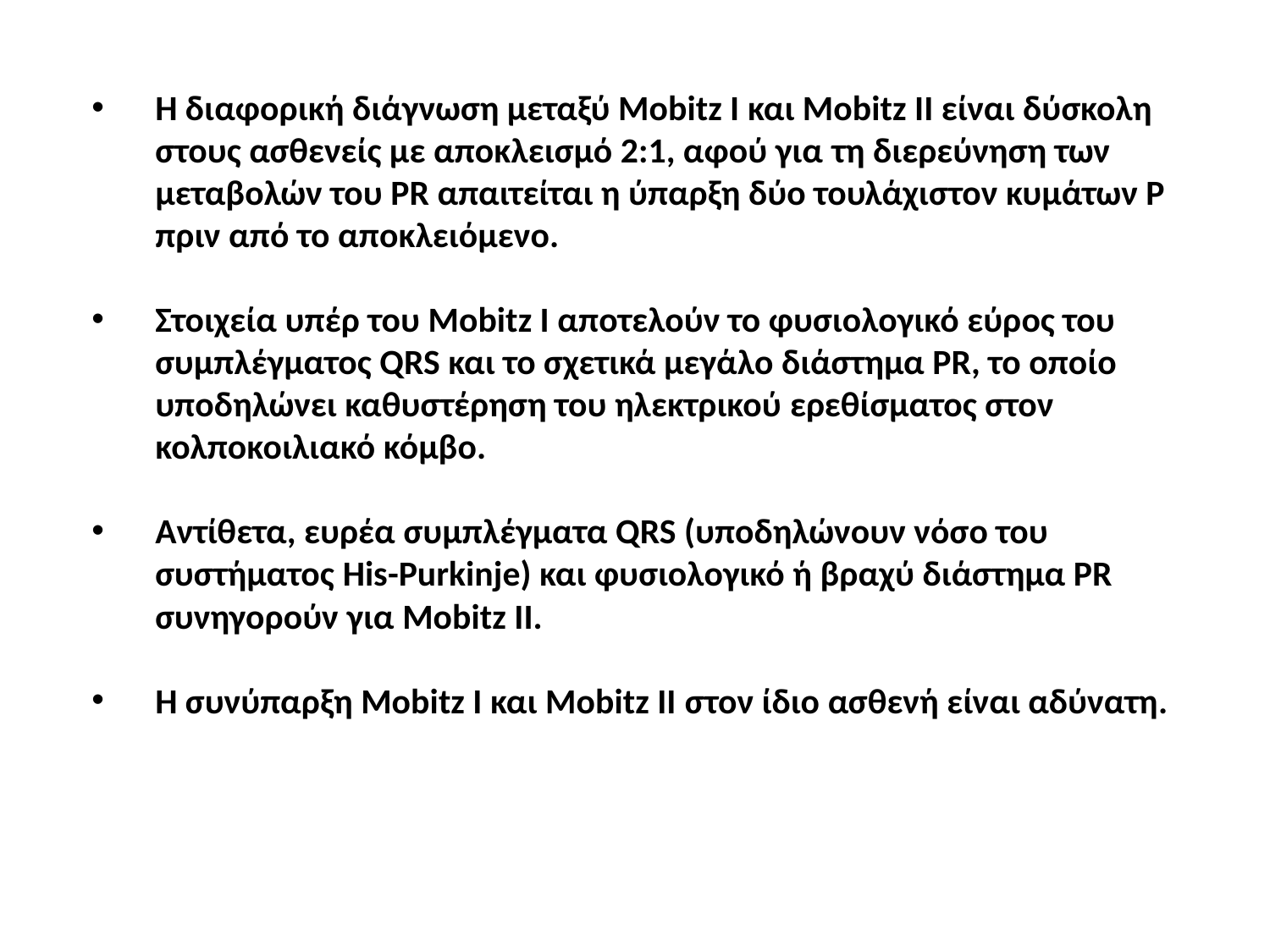

Η διαφορική διάγνωση μεταξύ Mobitz I και Mobitz II είναι δύσκολη στους ασθενείς με αποκλεισμό 2:1, αφού για τη διερεύνηση των μεταβολών του PR απαιτείται η ύπαρξη δύο τουλάχιστον κυμάτων Ρ πριν από το αποκλειόμενο.

Στοιχεία υπέρ του Mobitz I αποτελούν το φυσιολογικό εύρος του συμπλέγματος QRS και το σχετικά μεγάλο διάστημα PR, το οποίο υποδηλώνει καθυστέρηση του ηλεκτρικού ερεθίσματος στον κολποκοιλιακό κόμβο.

Αντίθετα, ευρέα συμπλέγματα QRS (υποδηλώνουν νόσο του συστήματος His-Purkinje) και φυσιολογικό ή βραχύ διάστημα PR συνηγορούν για Mobitz II.

Η συνύπαρξη Mobitz I και Mobitz II στον ίδιο ασθενή είναι αδύνατη.